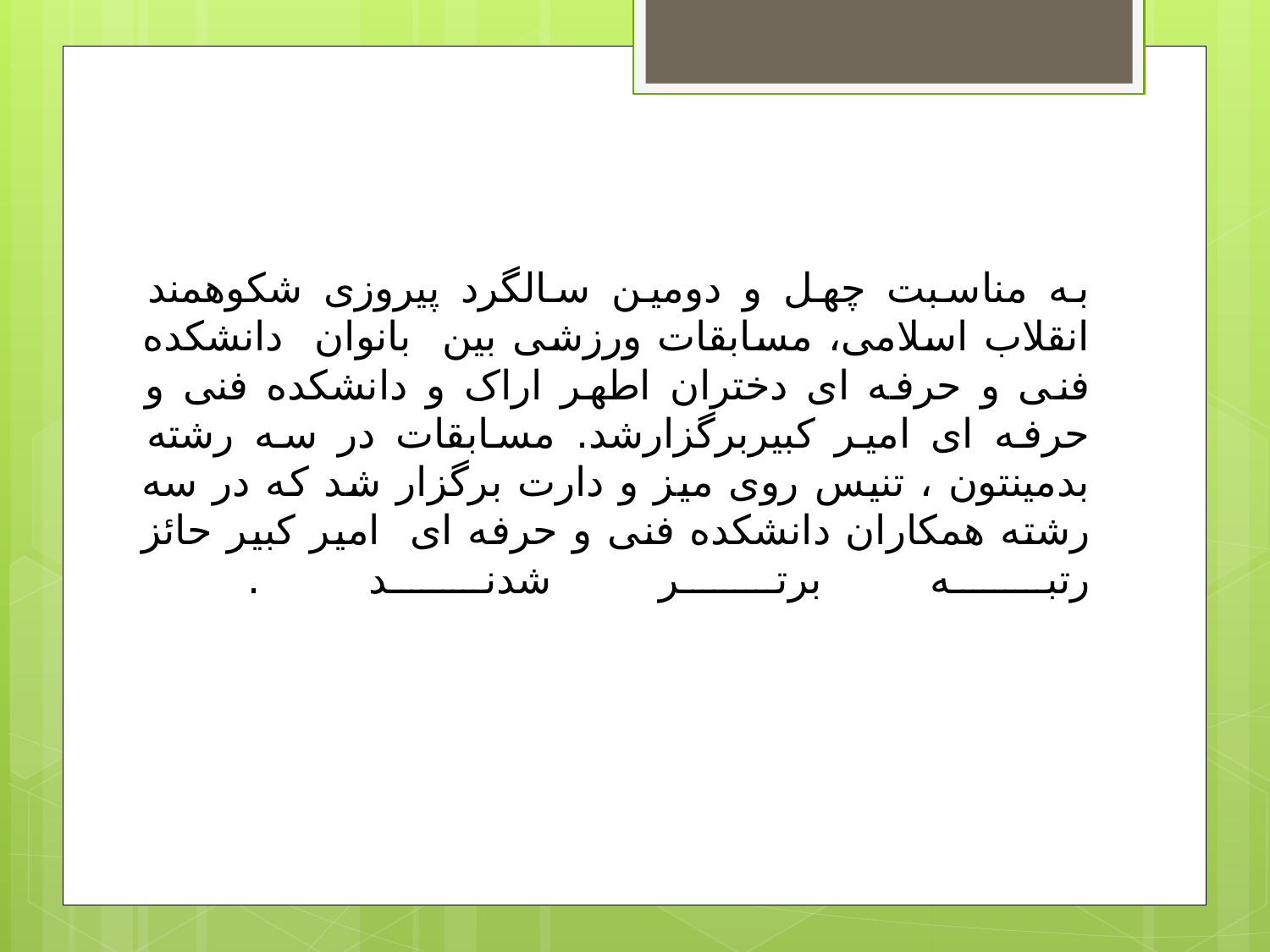

# به مناسبت چهل و دومین سالگرد پیروزی شکوهمند انقلاب اسلامی، مسابقات ورزشی بین  بانوان  دانشکده فنی و حرفه ای دختران اطهر اراک و دانشکده فنی و حرفه ای امیر کبیربرگزارشد. مسابقات در سه رشته بدمینتون ، تنیس روی میز و دارت برگزار شد که در سه رشته همکاران دانشکده فنی و حرفه ای  امیر کبیر حائز رتبه برتر شدند .